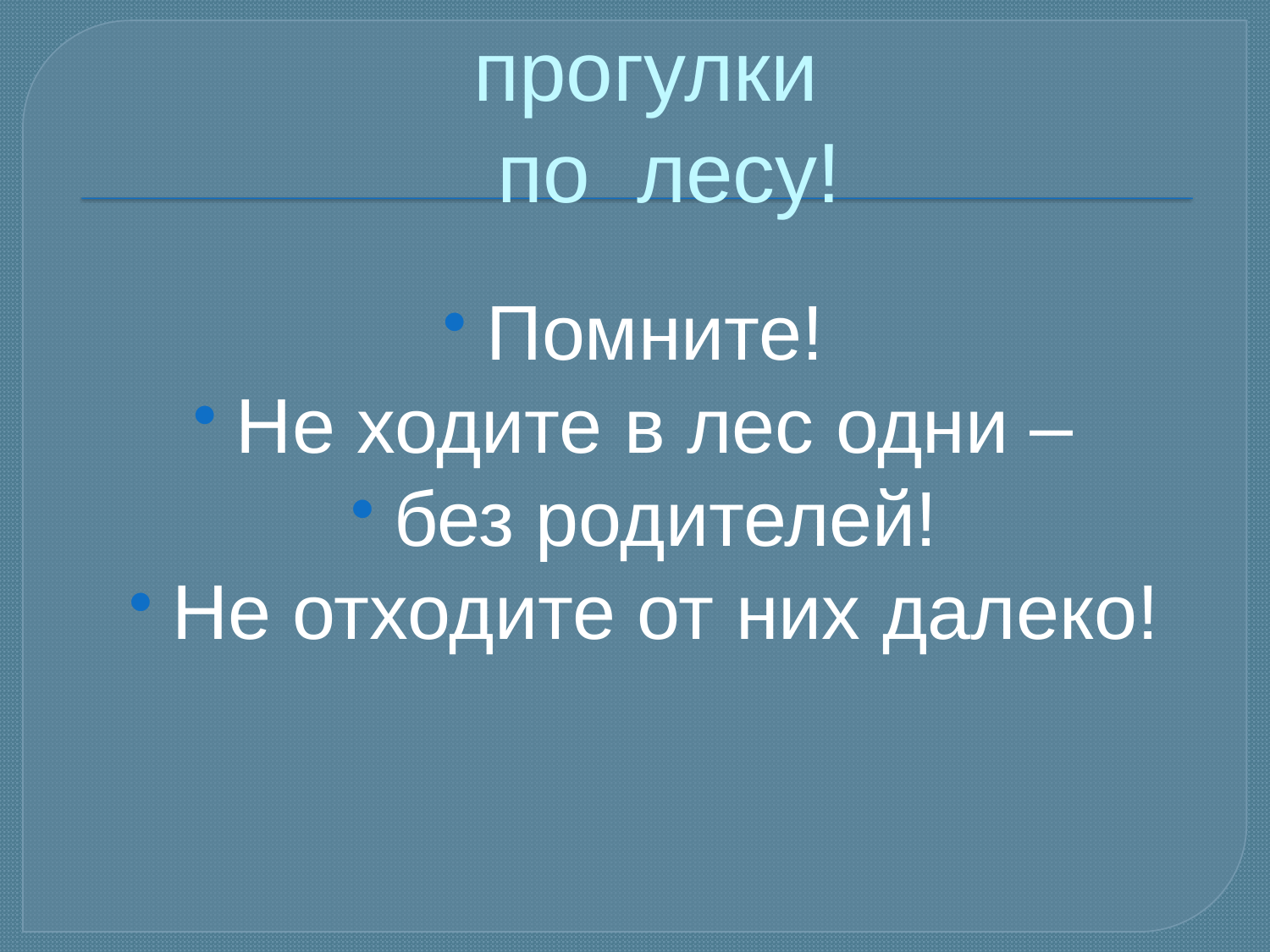

# Счастливой  вам  прогулки по  лесу!
Помните!
Не ходите в лес одни –
без родителей!
Не отходите от них далеко!